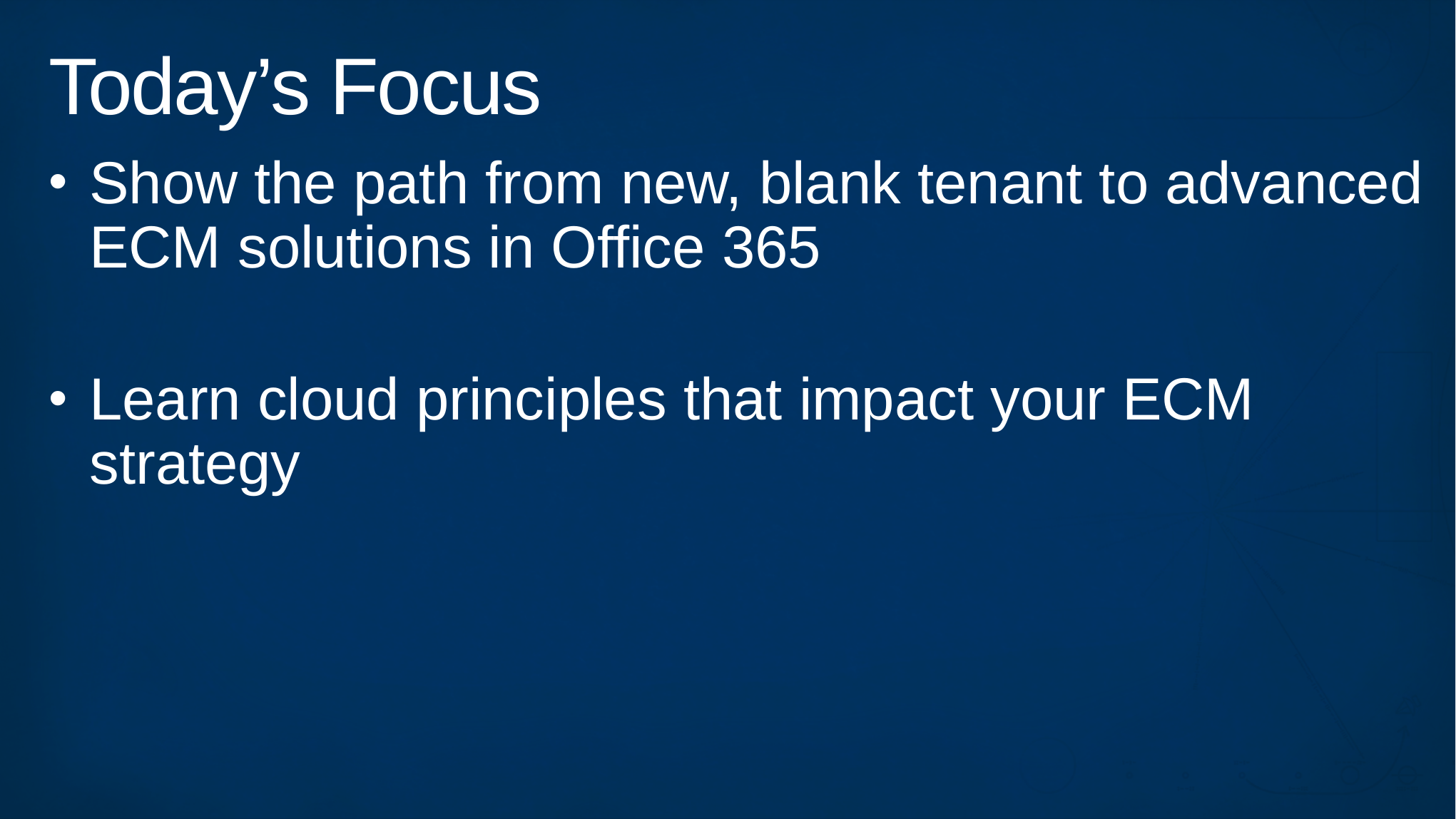

# Today’s Focus
Show the path from new, blank tenant to advanced ECM solutions in Office 365

Learn cloud principles that impact your ECM strategy